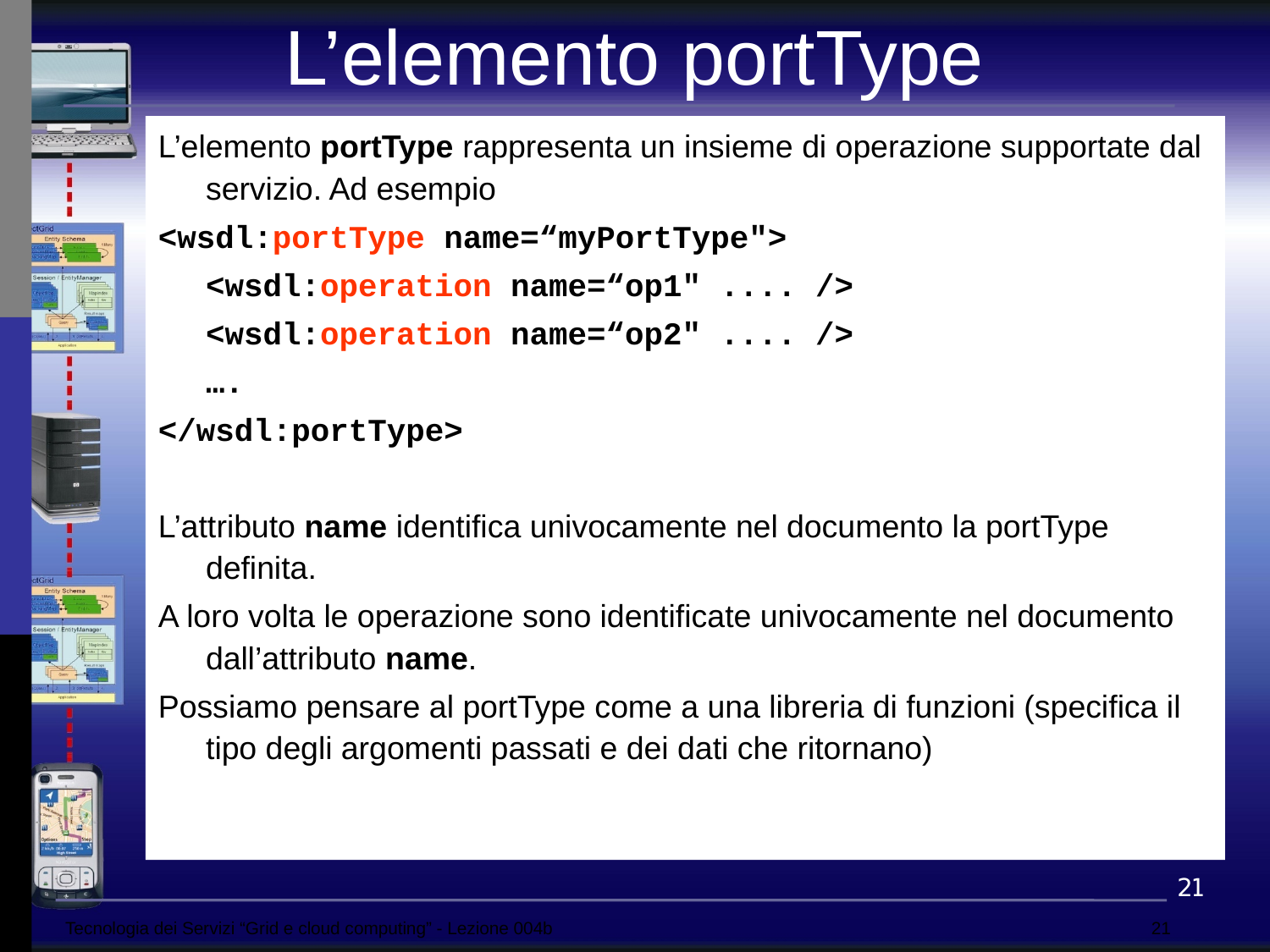

L’elemento portType
L’elemento portType rappresenta un insieme di operazione supportate dal servizio. Ad esempio
<wsdl:portType name=“myPortType">
	<wsdl:operation name=“op1" .... />
	<wsdl:operation name=“op2" .... />
	….
</wsdl:portType>

L’attributo name identifica univocamente nel documento la portType definita.
A loro volta le operazione sono identificate univocamente nel documento dall’attributo name.
Possiamo pensare al portType come a una libreria di funzioni (specifica il tipo degli argomenti passati e dei dati che ritornano)